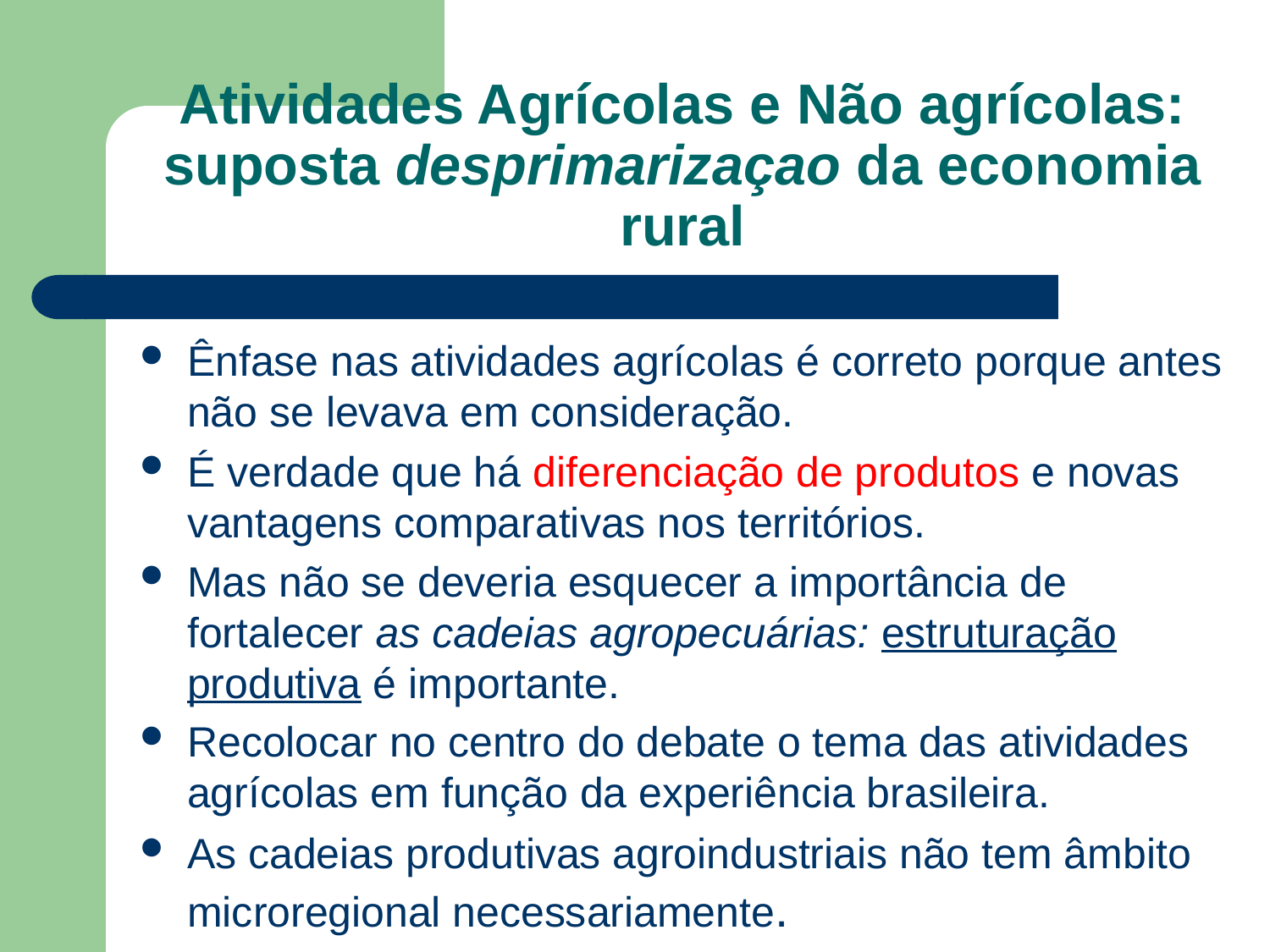

# Atividades Agrícolas e Não agrícolas: suposta desprimarizaçao da economia rural
Ênfase nas atividades agrícolas é correto porque antes não se levava em consideração.
É verdade que há diferenciação de produtos e novas vantagens comparativas nos territórios.
Mas não se deveria esquecer a importância de fortalecer as cadeias agropecuárias: estruturação produtiva é importante.
Recolocar no centro do debate o tema das atividades agrícolas em função da experiência brasileira.
As cadeias produtivas agroindustriais não tem âmbito microregional necessariamente.